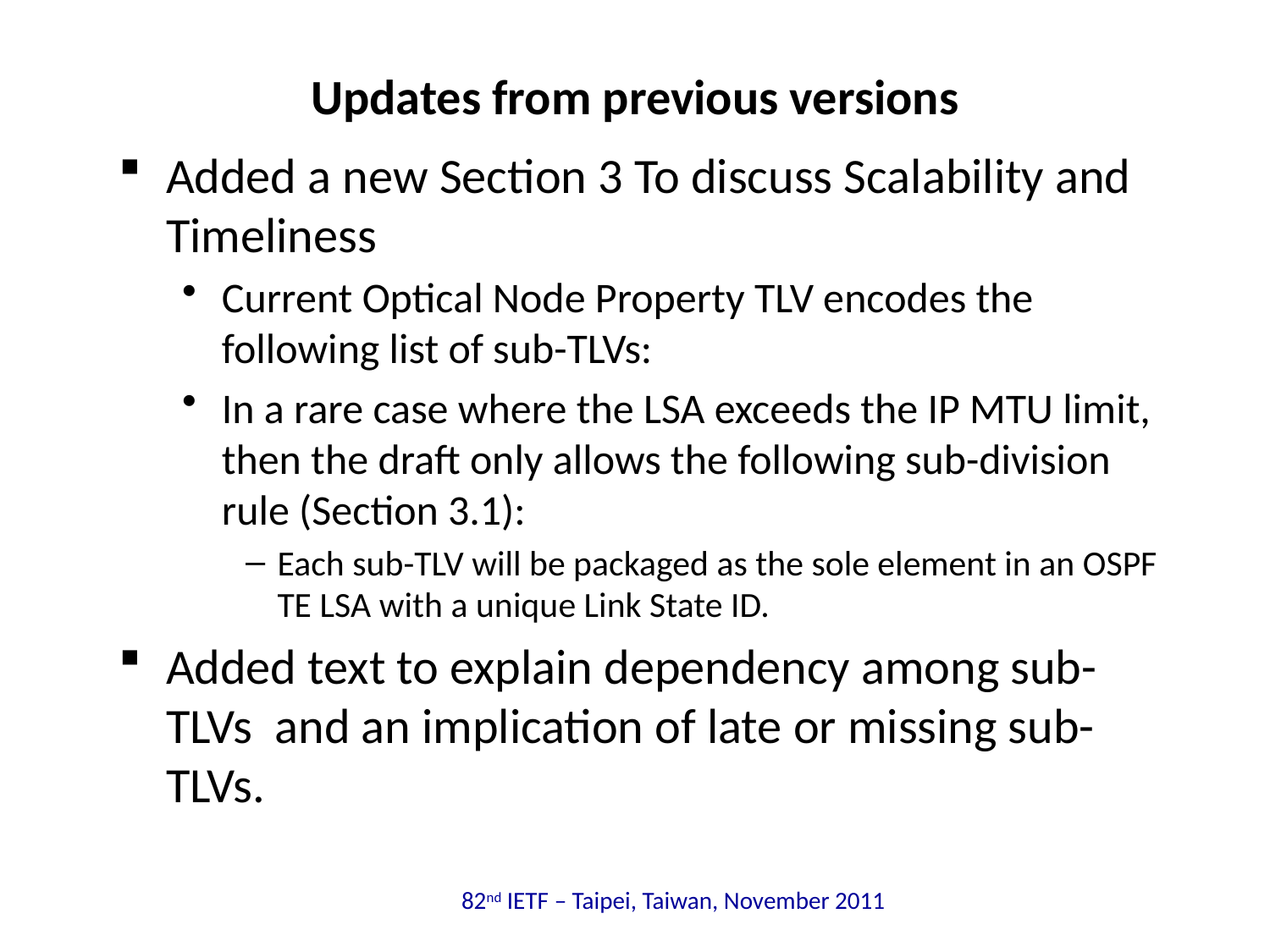

# Updates from previous versions
Added a new Section 3 To discuss Scalability and Timeliness
Current Optical Node Property TLV encodes the following list of sub-TLVs:
In a rare case where the LSA exceeds the IP MTU limit, then the draft only allows the following sub-division rule (Section 3.1):
Each sub-TLV will be packaged as the sole element in an OSPF TE LSA with a unique Link State ID.
Added text to explain dependency among sub-TLVs  and an implication of late or missing sub-TLVs.